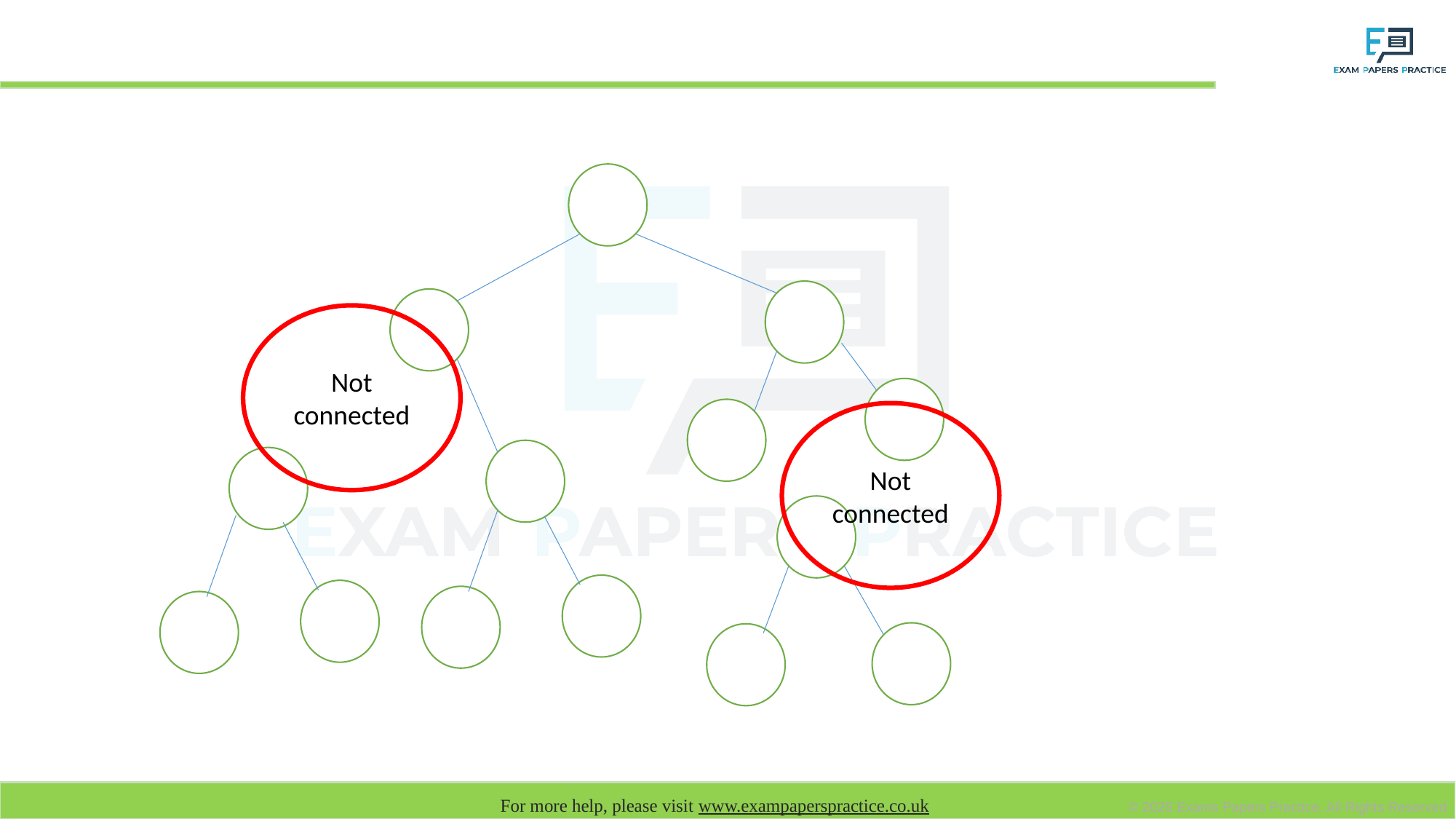

# Why is this not a Tree?

Not connected

Not connected